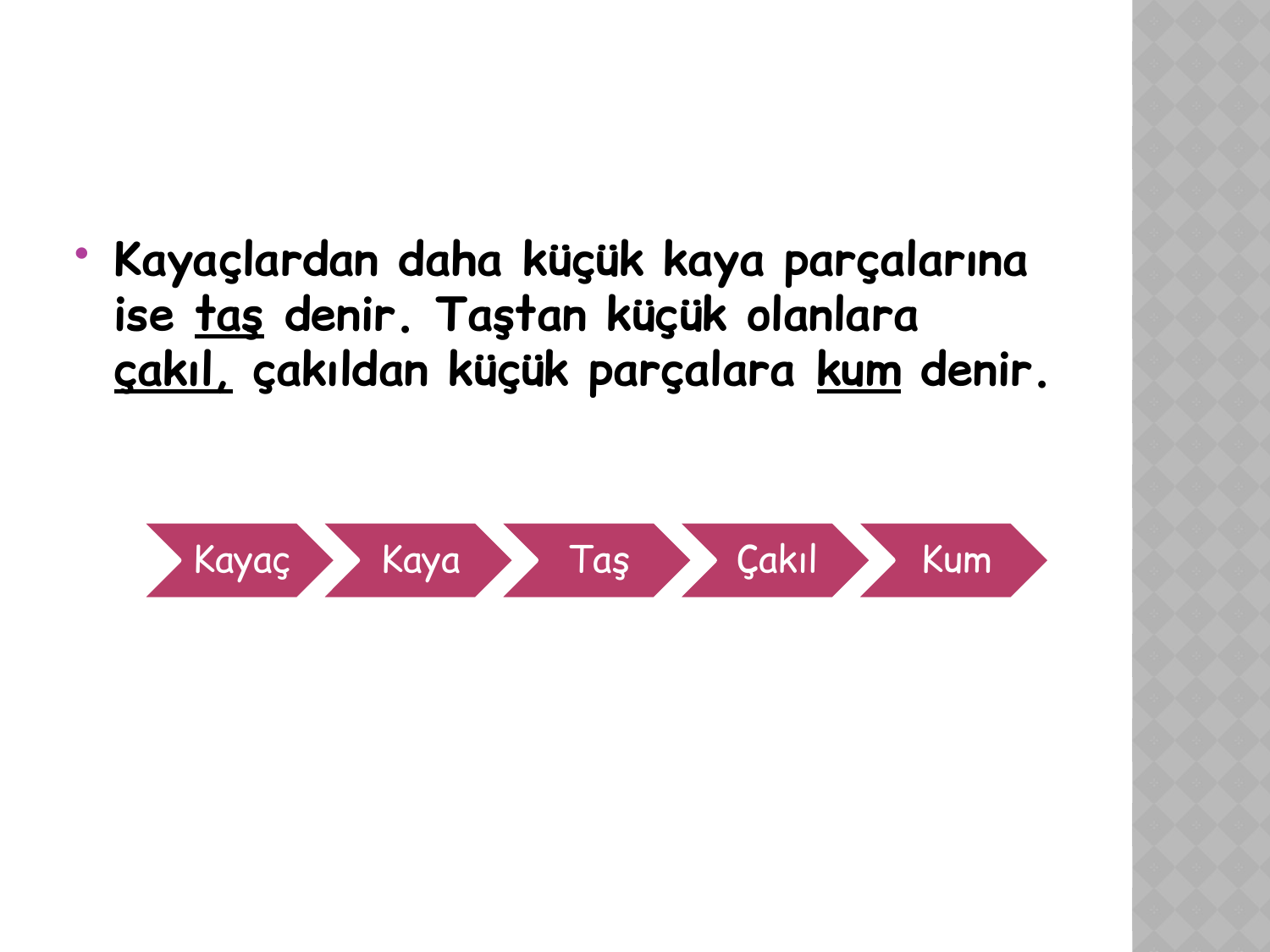

#
Kayaç
Kaya
Taş
Çakıl
Kum
Kayaçlardan daha küçük kaya parçalarına ise taş denir. Taştan küçük olanlara çakıl, çakıldan küçük parçalara kum denir.